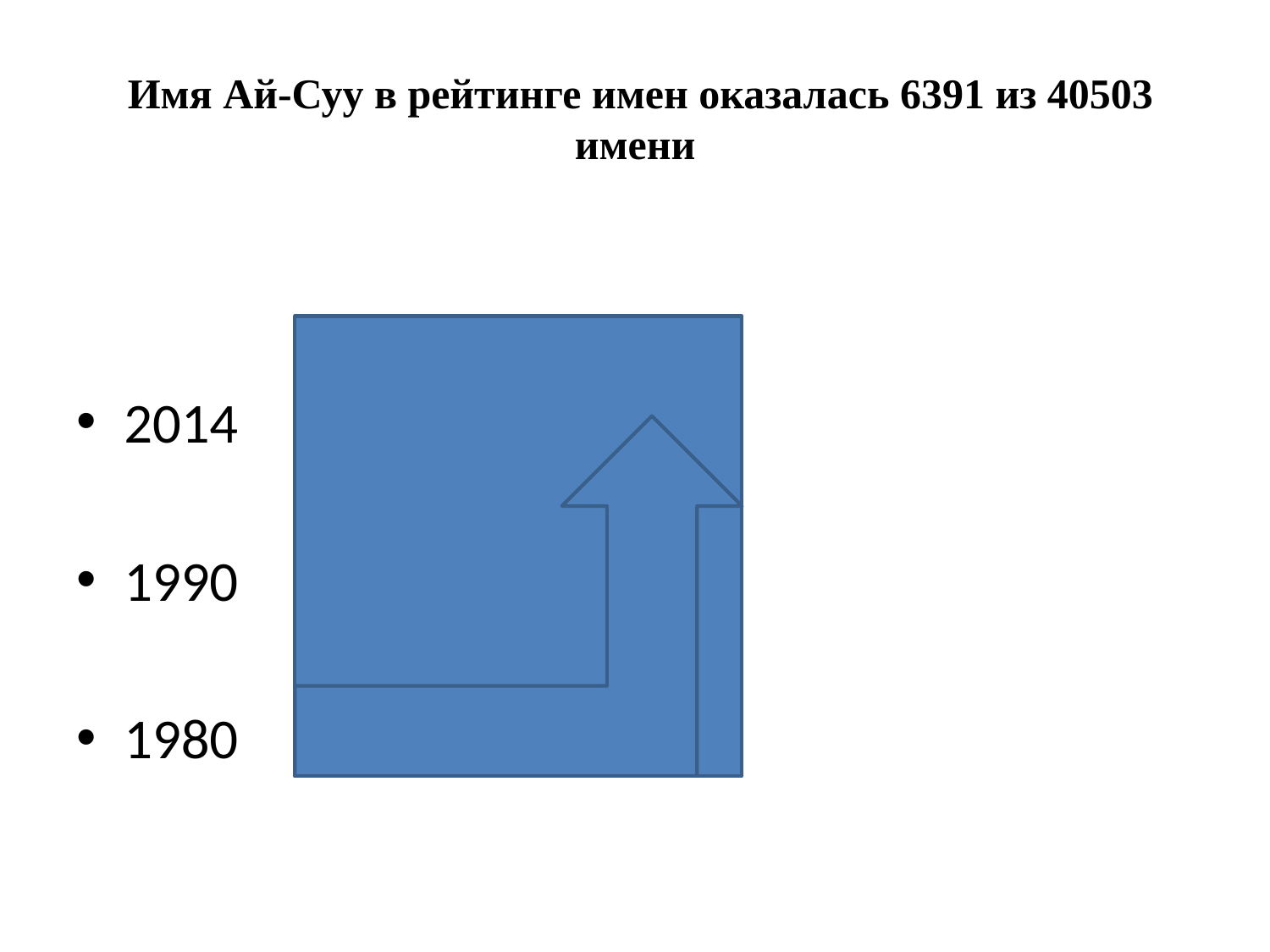

# Имя Ай-Суу в рейтинге имен оказалась 6391 из 40503 имени

2014

1990

1980